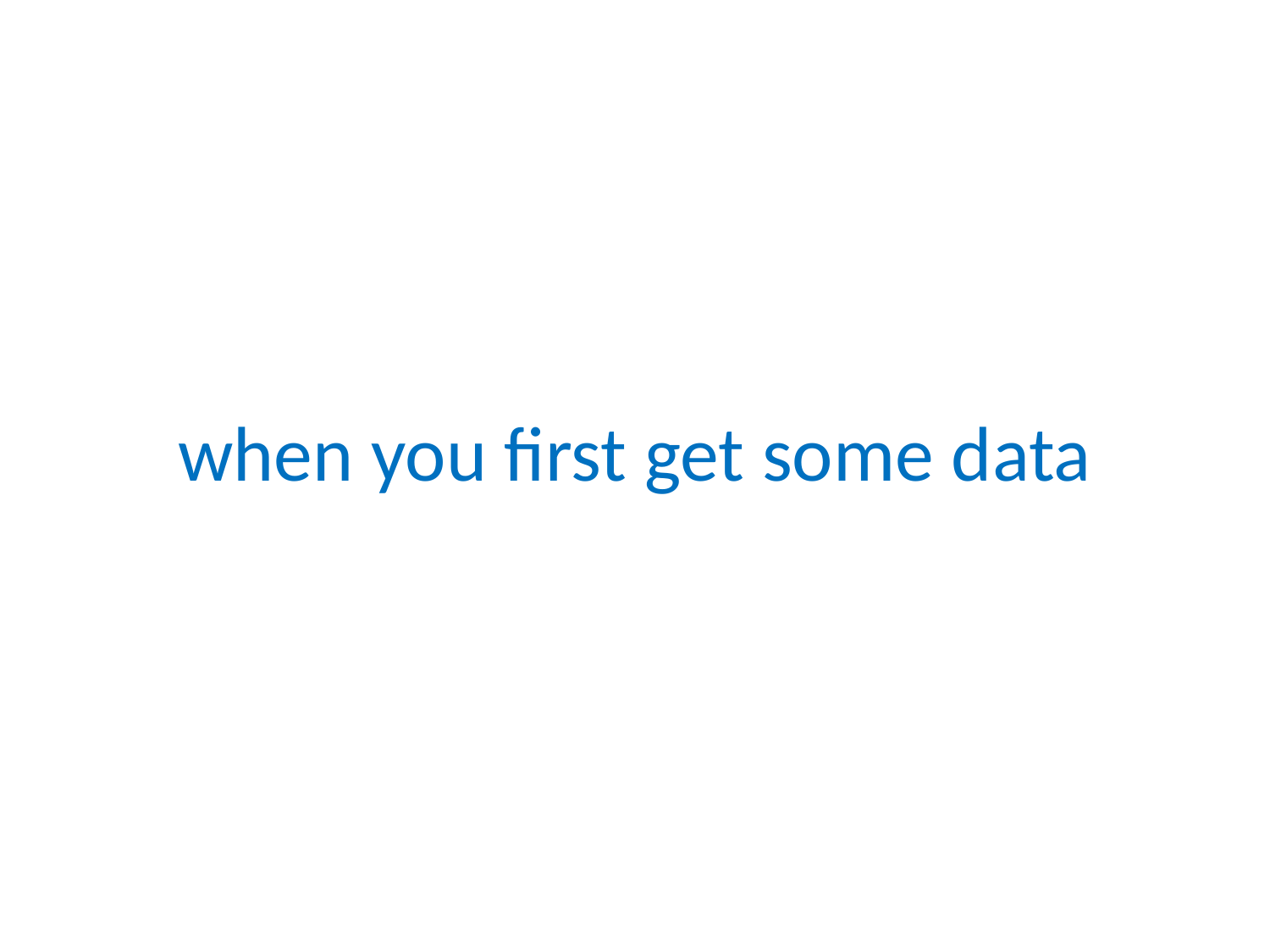

# when you first get some data